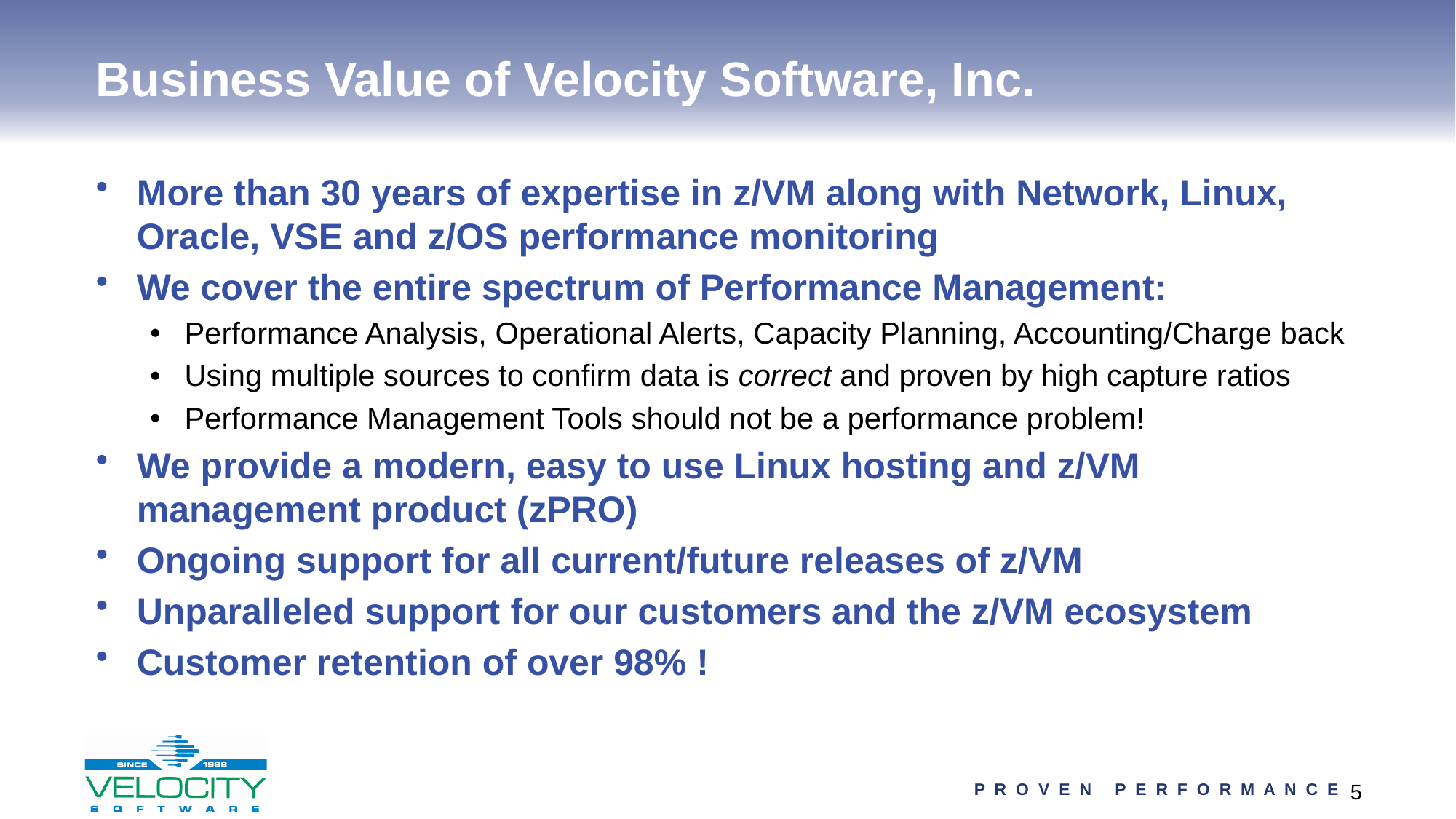

# Business Value of Velocity Software, Inc.
More than 30 years of expertise in z/VM along with Network, Linux, Oracle, VSE and z/OS performance monitoring
We cover the entire spectrum of Performance Management:
Performance Analysis, Operational Alerts, Capacity Planning, Accounting/Charge back
Using multiple sources to confirm data is correct and proven by high capture ratios
Performance Management Tools should not be a performance problem!
We provide a modern, easy to use Linux hosting and z/VM management product (zPRO)
Ongoing support for all current/future releases of z/VM
Unparalleled support for our customers and the z/VM ecosystem
Customer retention of over 98% !